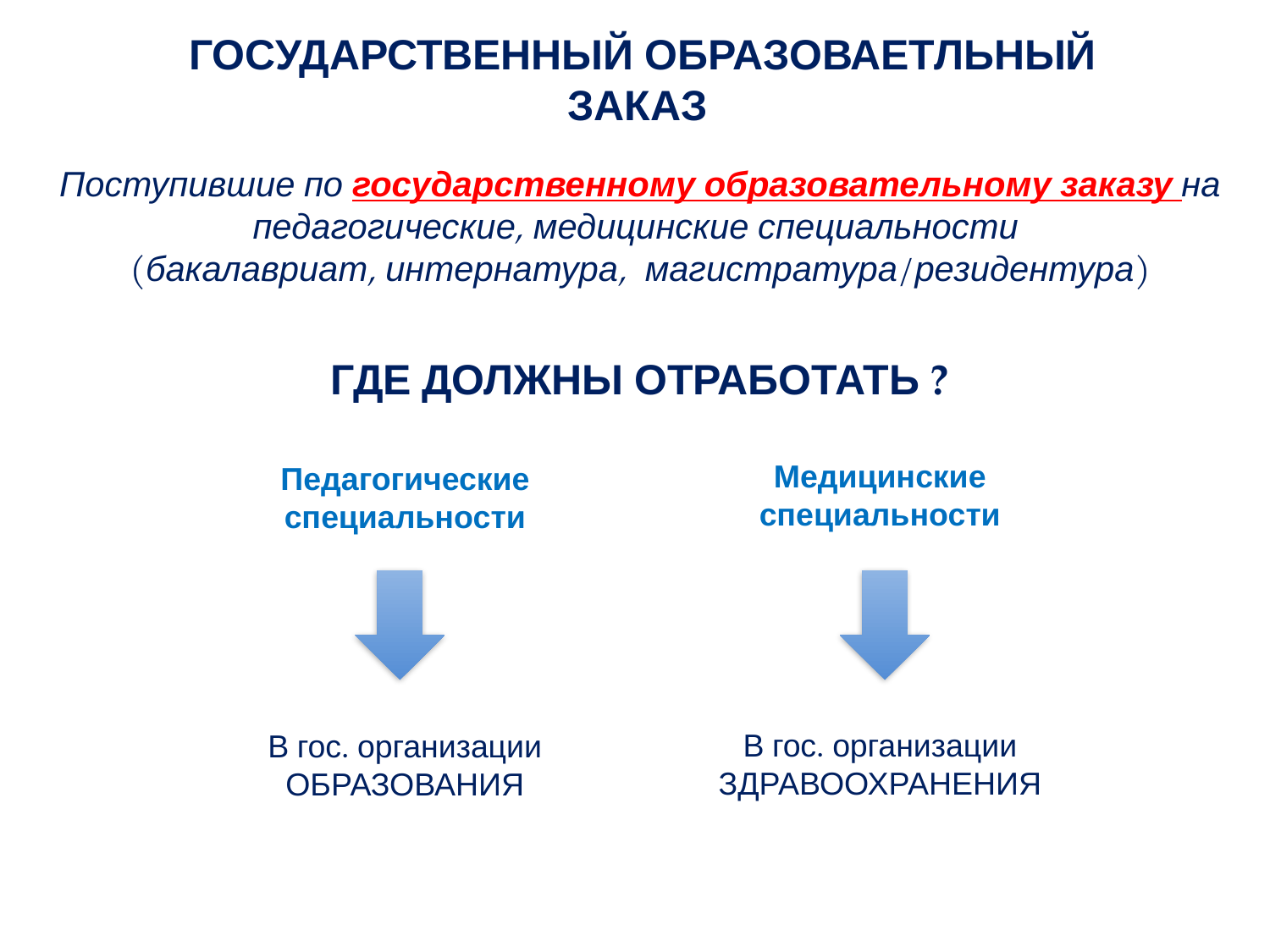

ГОСУДАРСТВЕННЫЙ ОБРАЗОВАЕТЛЬНЫЙ ЗАКАЗ
Поступившие по государственному образовательному заказу на педагогические, медицинские специальности
(бакалавриат, интернатура,  магистратура/резидентура)
ГДЕ ДОЛЖНЫ ОТРАБОТАТЬ ?
Медицинские специальности
Педагогические специальности

В гос. организации ЗДРАВООХРАНЕНИЯ
В гос. организации ОБРАЗОВАНИЯ